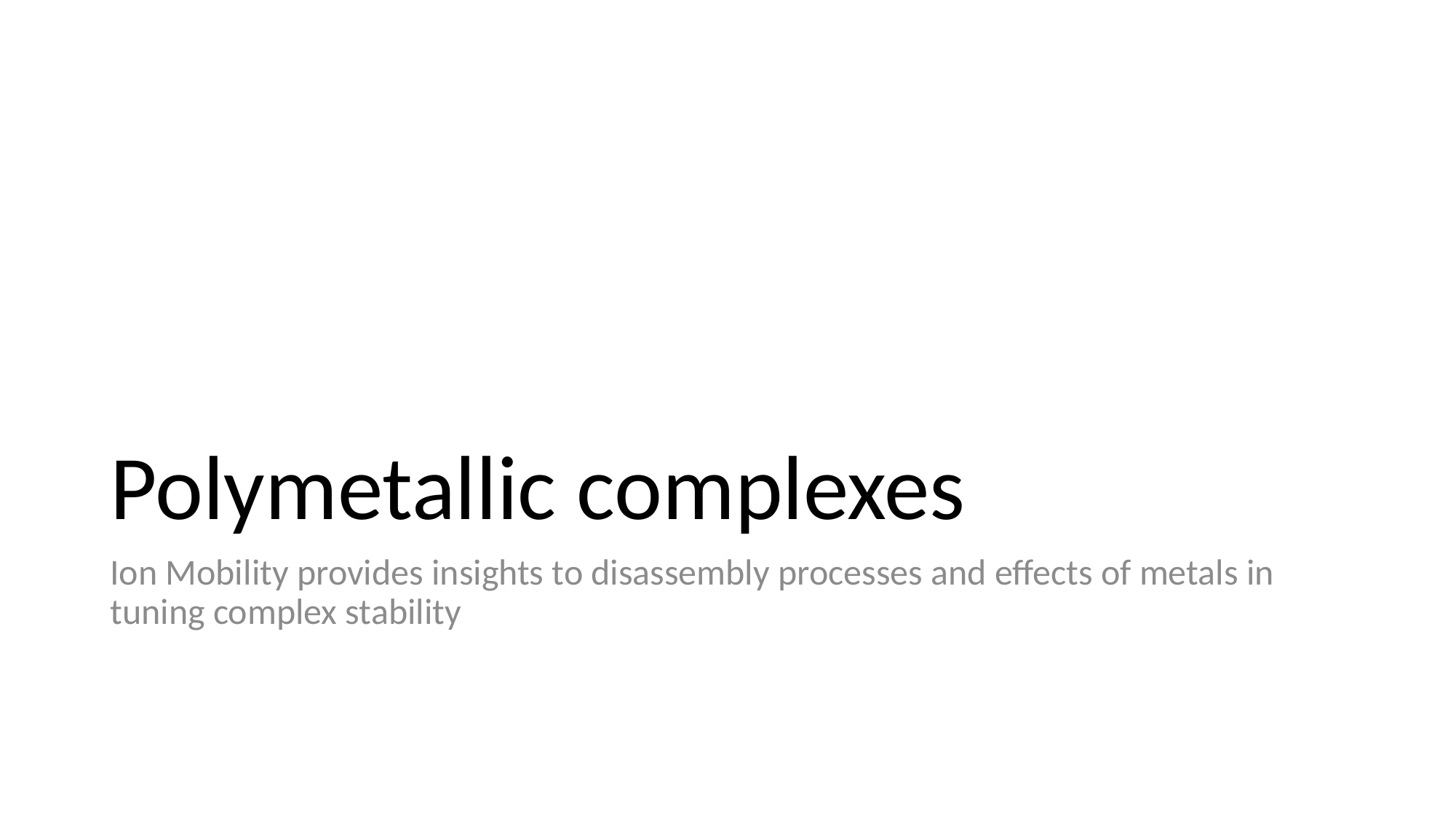

# Polymetallic complexes
Ion Mobility provides insights to disassembly processes and effects of metals in tuning complex stability